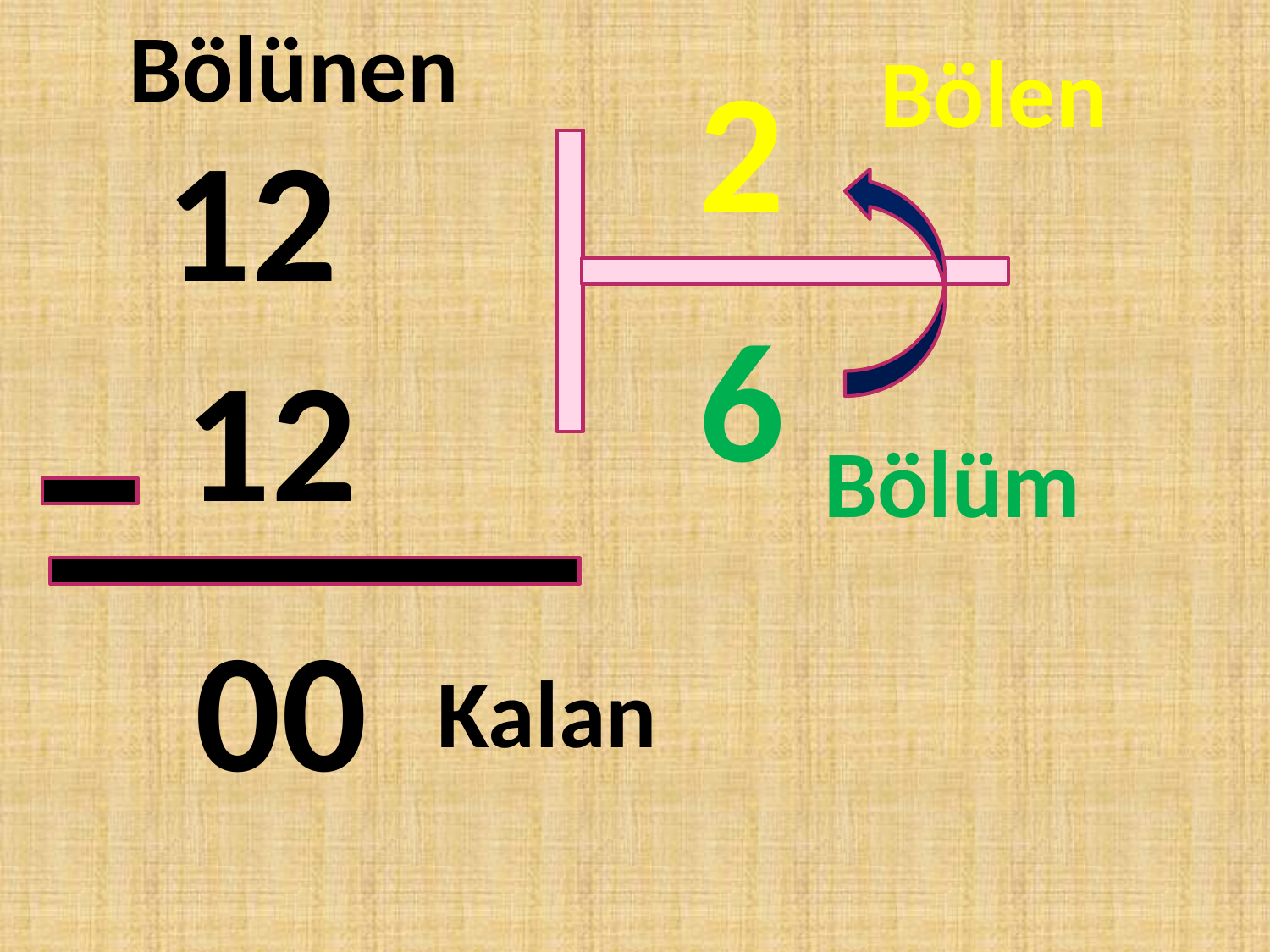

Bölünen
Bölen
2
12

6
12
Bölüm

00
Kalan